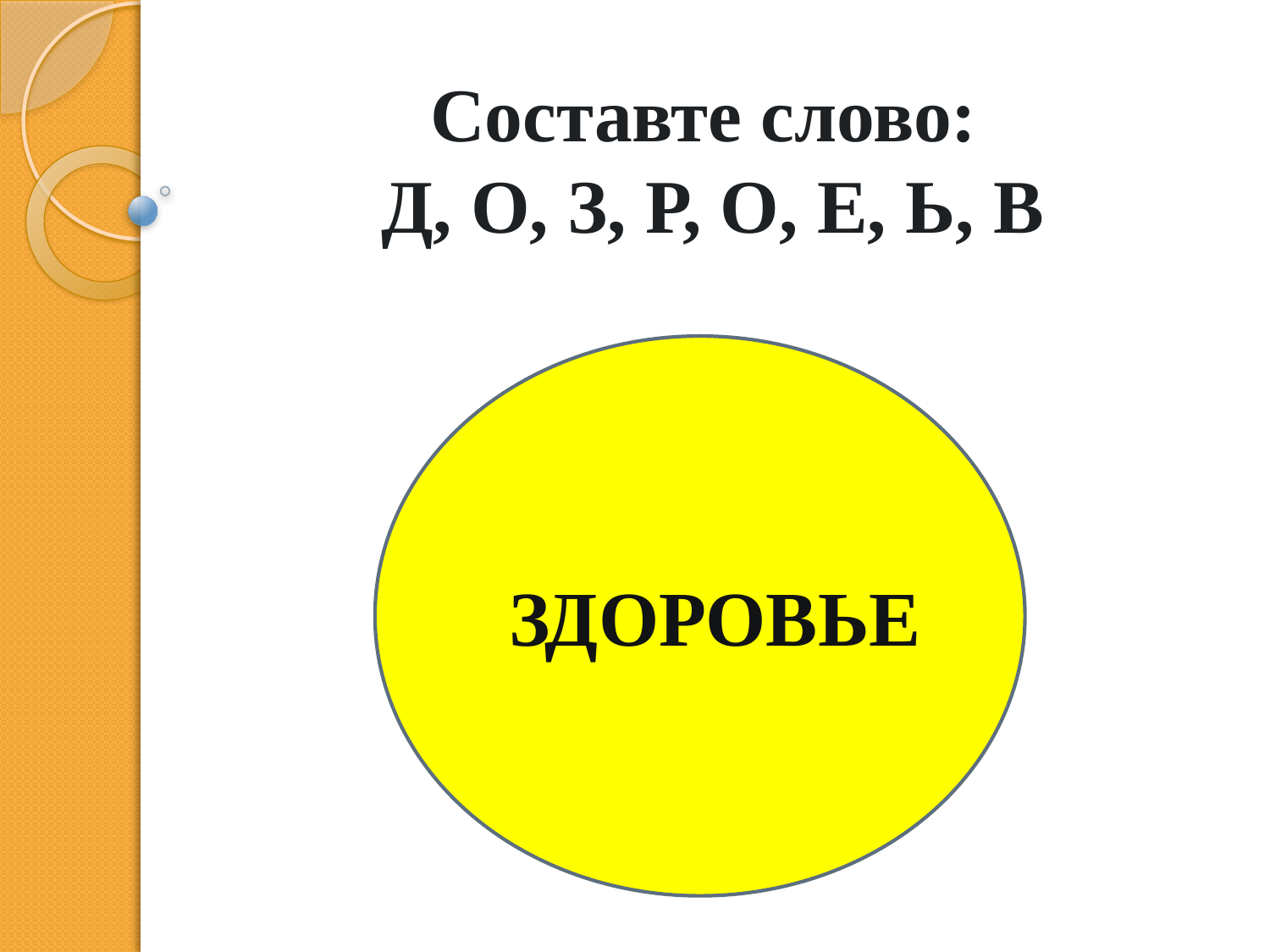

# Составте слово: Д, О, З, Р, О, Е, Ь, В

ЗДОРОВЬЕ